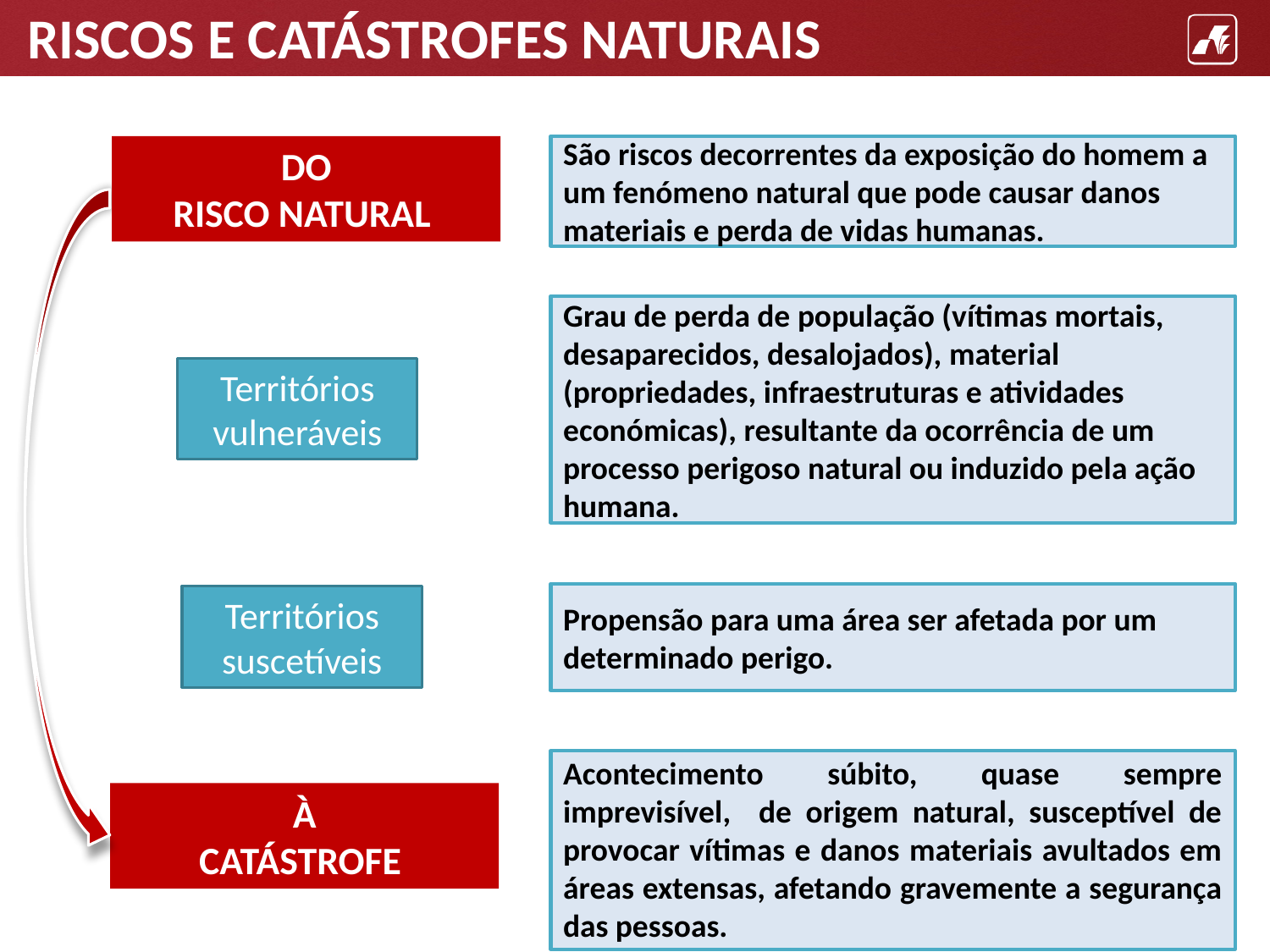

DO
RISCO NATURAL
São riscos decorrentes da exposição do homem a um fenómeno natural que pode causar danos materiais e perda de vidas humanas.

Grau de perda de população (vítimas mortais, desaparecidos, desalojados), material (propriedades, infraestruturas e atividades económicas), resultante da ocorrência de um processo perigoso natural ou induzido pela ação humana.
Territórios
vulneráveis
Propensão para uma área ser afetada por um determinado perigo.
Territórios
suscetíveis

Acontecimento súbito, quase sempre imprevisível,  de origem natural, susceptível de provocar vítimas e danos materiais avultados em áreas extensas, afetando gravemente a segurança das pessoas.

À
CATÁSTROFE